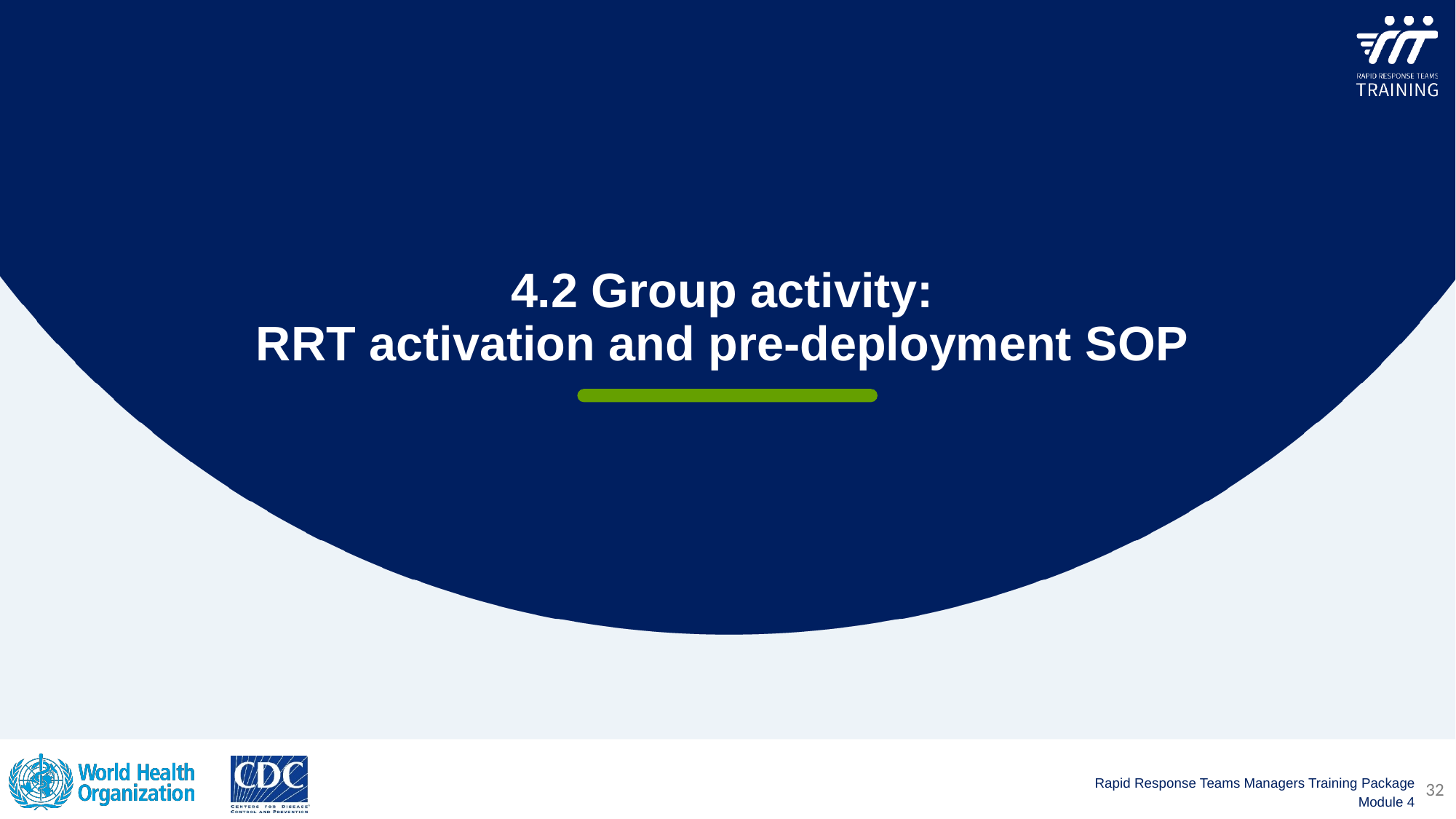

4.2 Group activity:
RRT activation and pre-deployment SOP
32